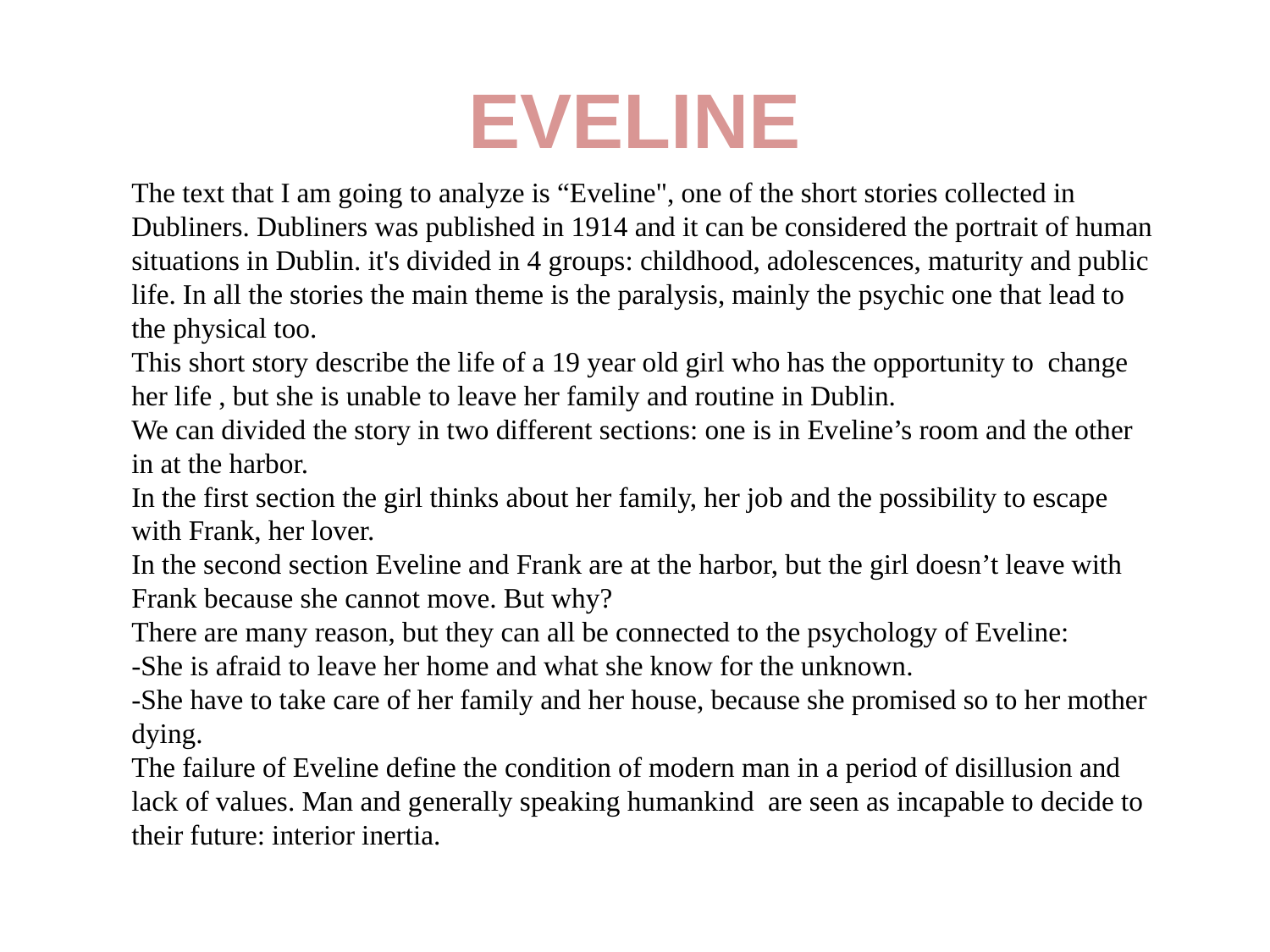

# EVELINE
The text that I am going to analyze is “Eveline", one of the short stories collected in Dubliners. Dubliners was published in 1914 and it can be considered the portrait of human situations in Dublin. it's divided in 4 groups: childhood, adolescences, maturity and public life. In all the stories the main theme is the paralysis, mainly the psychic one that lead to the physical too.
This short story describe the life of a 19 year old girl who has the opportunity to  change her life , but she is unable to leave her family and routine in Dublin.
We can divided the story in two different sections: one is in Eveline’s room and the other in at the harbor.
In the first section the girl thinks about her family, her job and the possibility to escape with Frank, her lover.
In the second section Eveline and Frank are at the harbor, but the girl doesn’t leave with Frank because she cannot move. But why?
There are many reason, but they can all be connected to the psychology of Eveline:
-She is afraid to leave her home and what she know for the unknown.
-She have to take care of her family and her house, because she promised so to her mother  dying.
The failure of Eveline define the condition of modern man in a period of disillusion and lack of values. Man and generally speaking humankind  are seen as incapable to decide to their future: interior inertia.